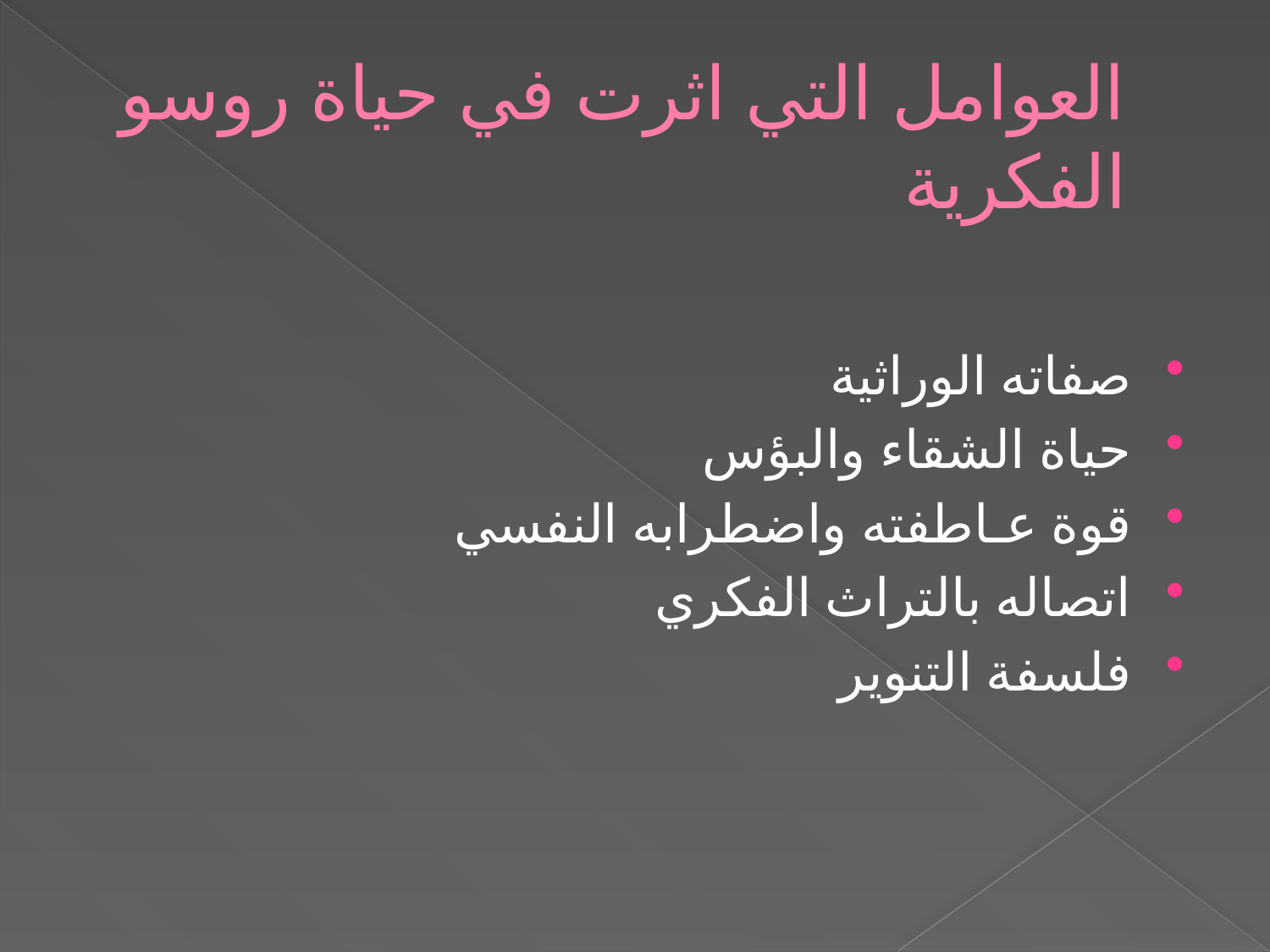

# العوامل التي اثرت في حياة روسو الفكرية

صفاته الوراثية
حياة الشقاء والبؤس
قوة عـاطفته واضطرابه النفسي
اتصاله بالتراث الفكري
فلسفة التنوير